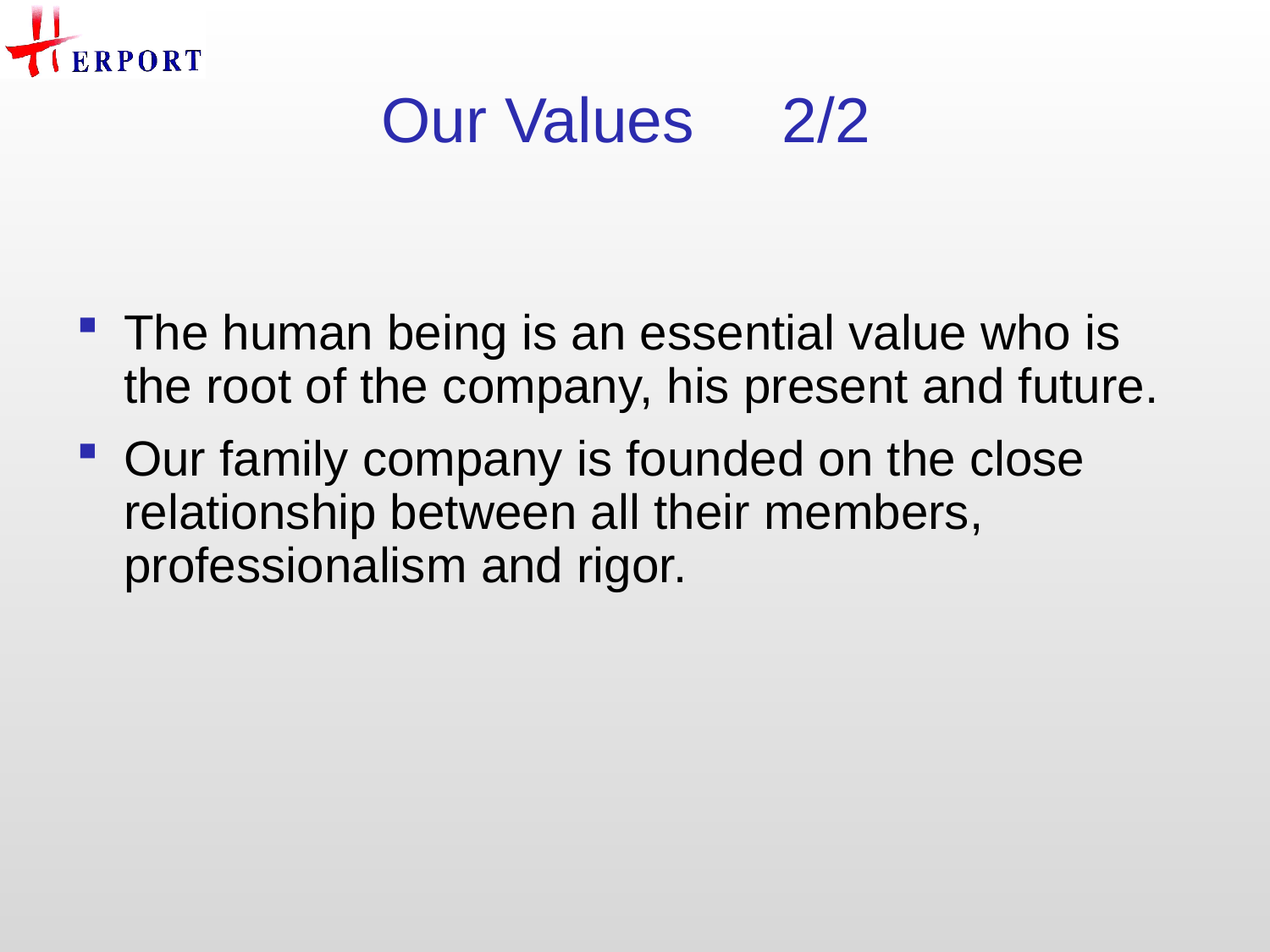

# Our Values     2/2

The human being is an essential value who is the root of the company, his present and future.
Our family company is founded on the close relationship between all their members, professionalism and rigor.